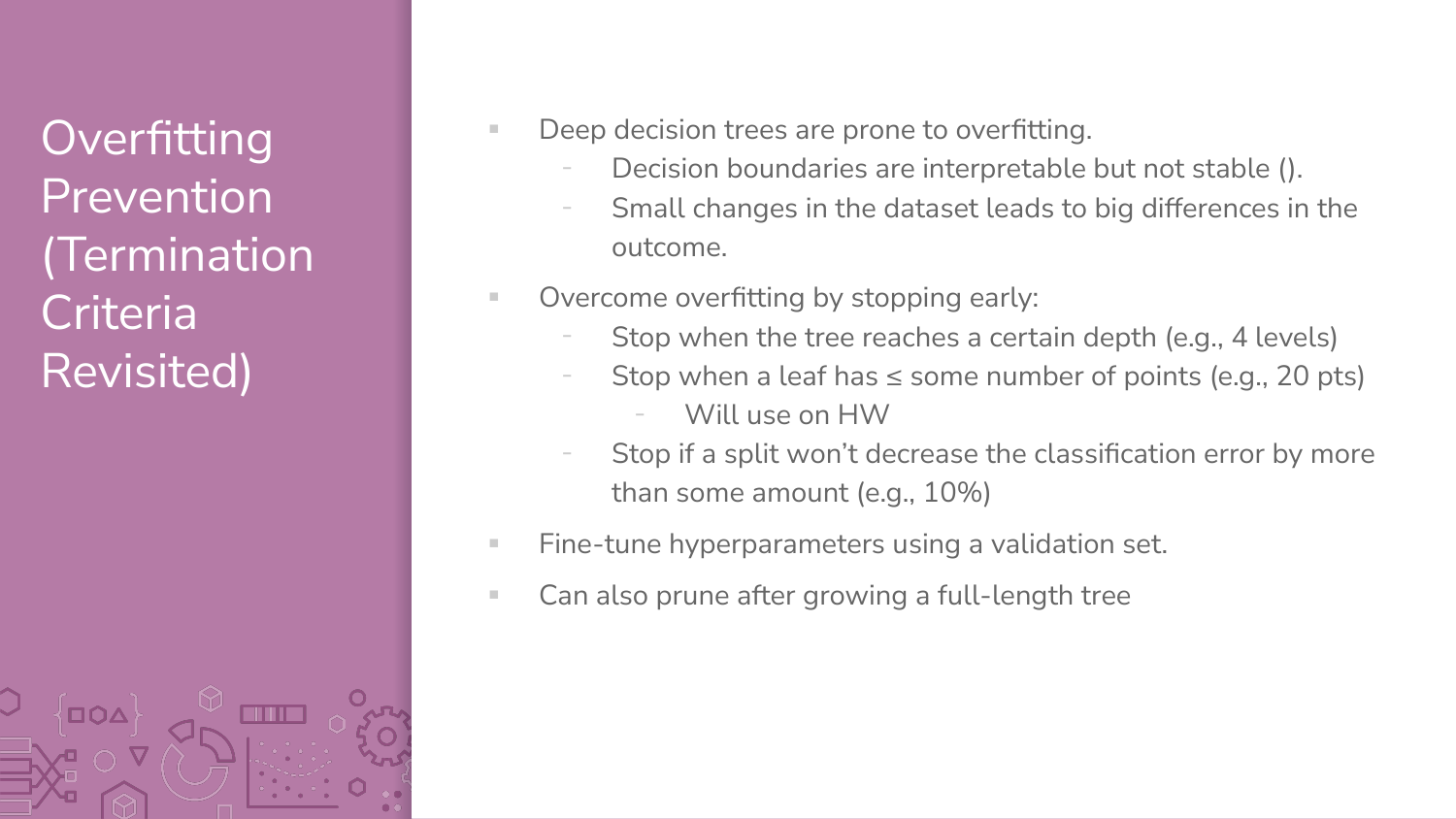

# Overfitting Prevention (Termination Criteria Revisited)
Deep decision trees are prone to overfitting.
Decision boundaries are interpretable but not stable ().
Small changes in the dataset leads to big differences in the outcome.
Overcome overfitting by stopping early:
Stop when the tree reaches a certain depth (e.g., 4 levels)
Stop when a leaf has ≤ some number of points (e.g., 20 pts)
Will use on HW
Stop if a split won’t decrease the classification error by more than some amount (e.g., 10%)
Fine-tune hyperparameters using a validation set.
Can also prune after growing a full-length tree